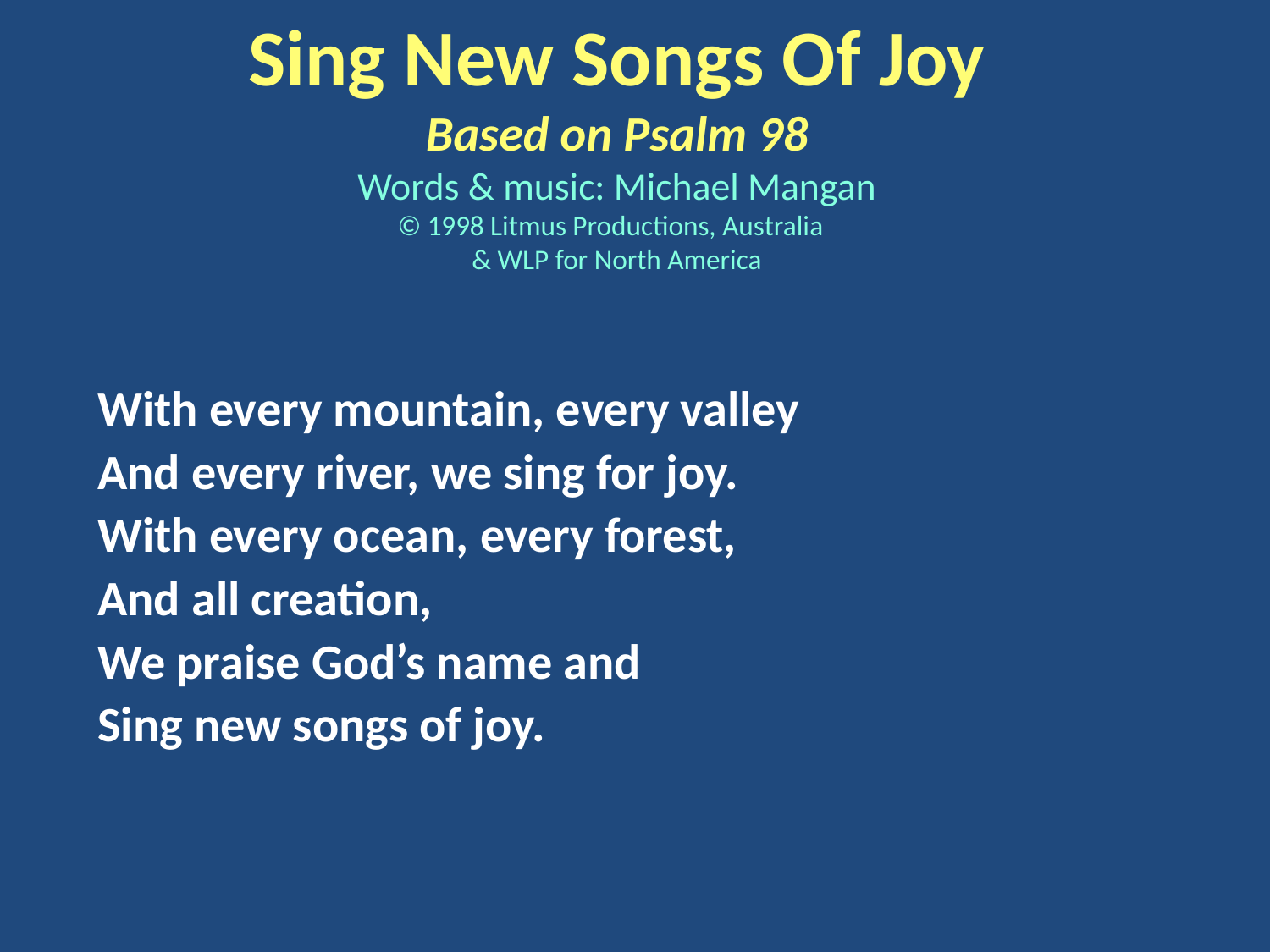

Sing New Songs Of Joy
Based on Psalm 98
Words & music: Michael Mangan
© 1998 Litmus Productions, Australia
& WLP for North America
With every mountain, every valley
And every river, we sing for joy.
With every ocean, every forest,
And all creation,
We praise God’s name and
Sing new songs of joy.